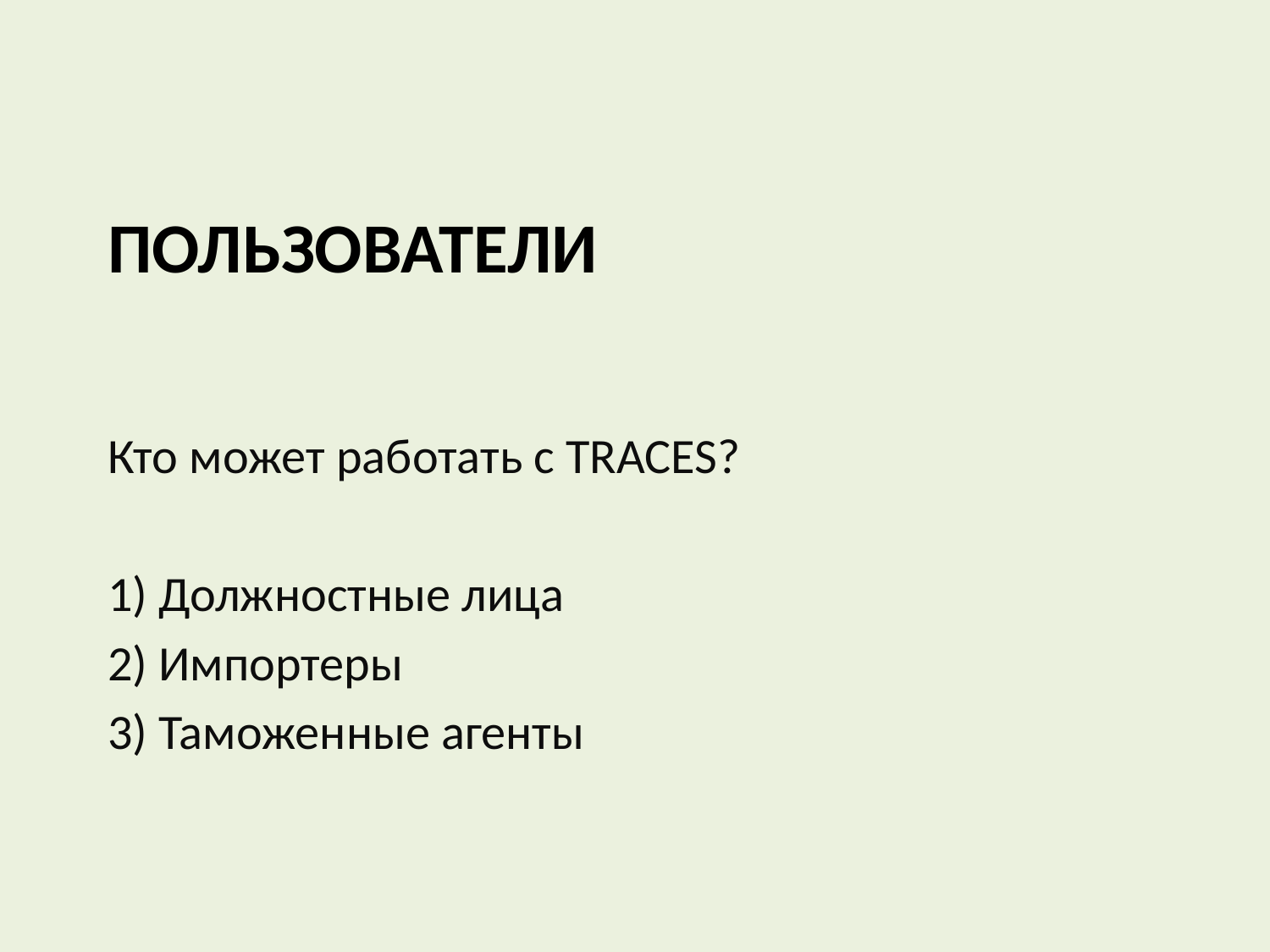

# пользователи
Кто может работать с TRACES?

1) Должностные лица
2) Импортеры
3) Таможенные агенты